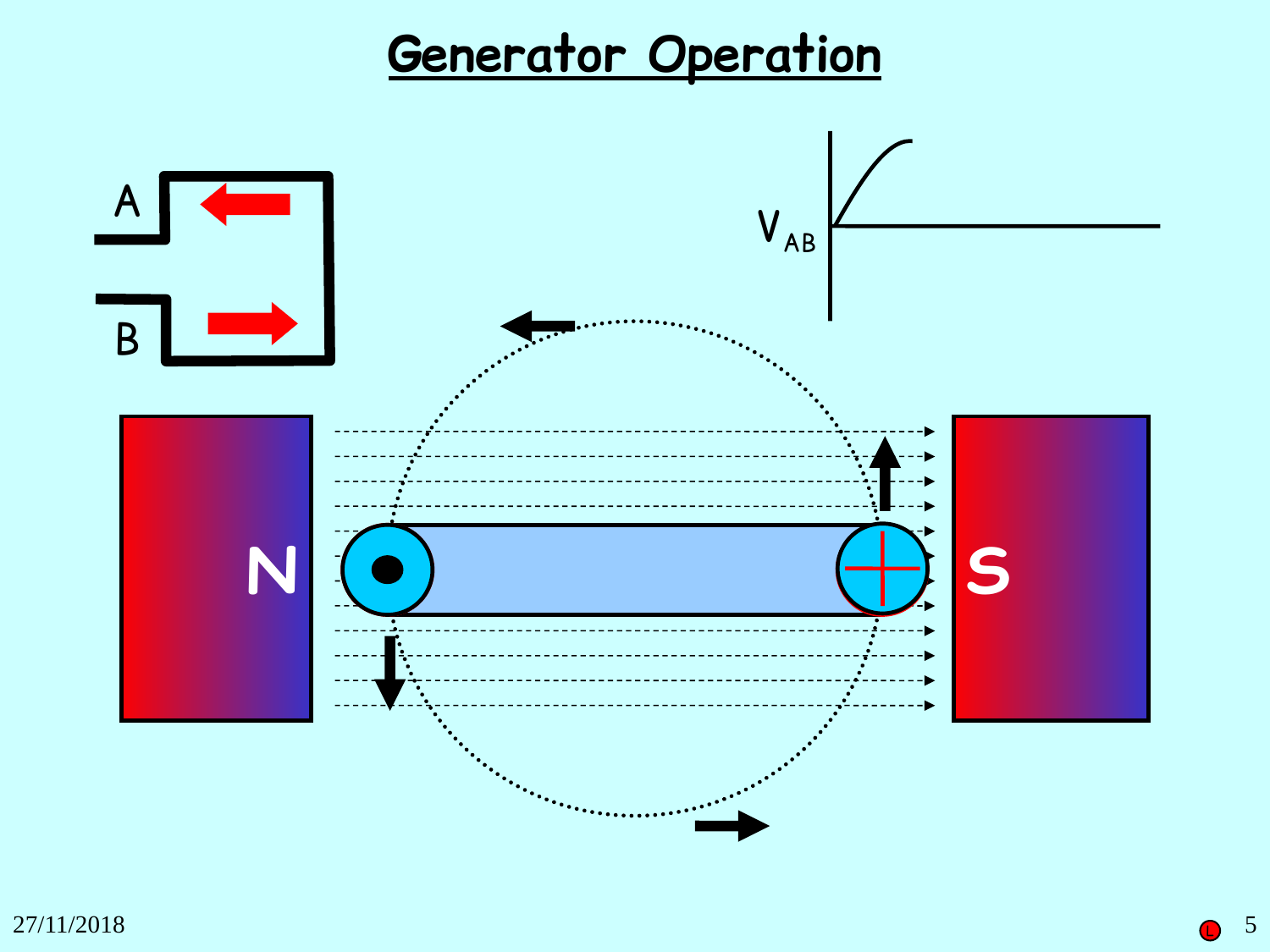

Generator Operation

A

B

VAB
A

B

N

S

27/11/2018
5
L